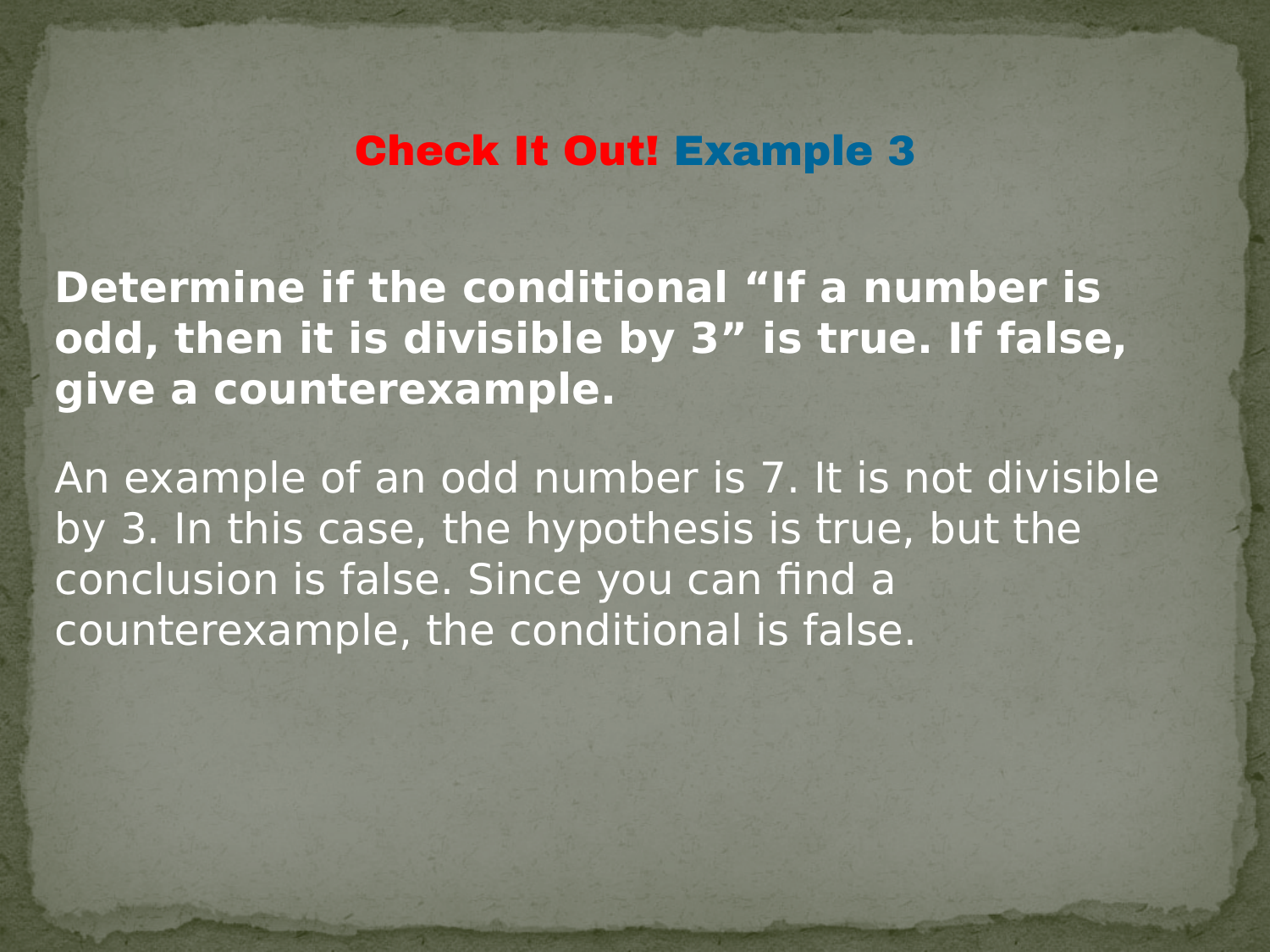

Check It Out! Example 3
Determine if the conditional “If a number is odd, then it is divisible by 3” is true. If false, give a counterexample.
An example of an odd number is 7. It is not divisible by 3. In this case, the hypothesis is true, but the conclusion is false. Since you can find a counterexample, the conditional is false.